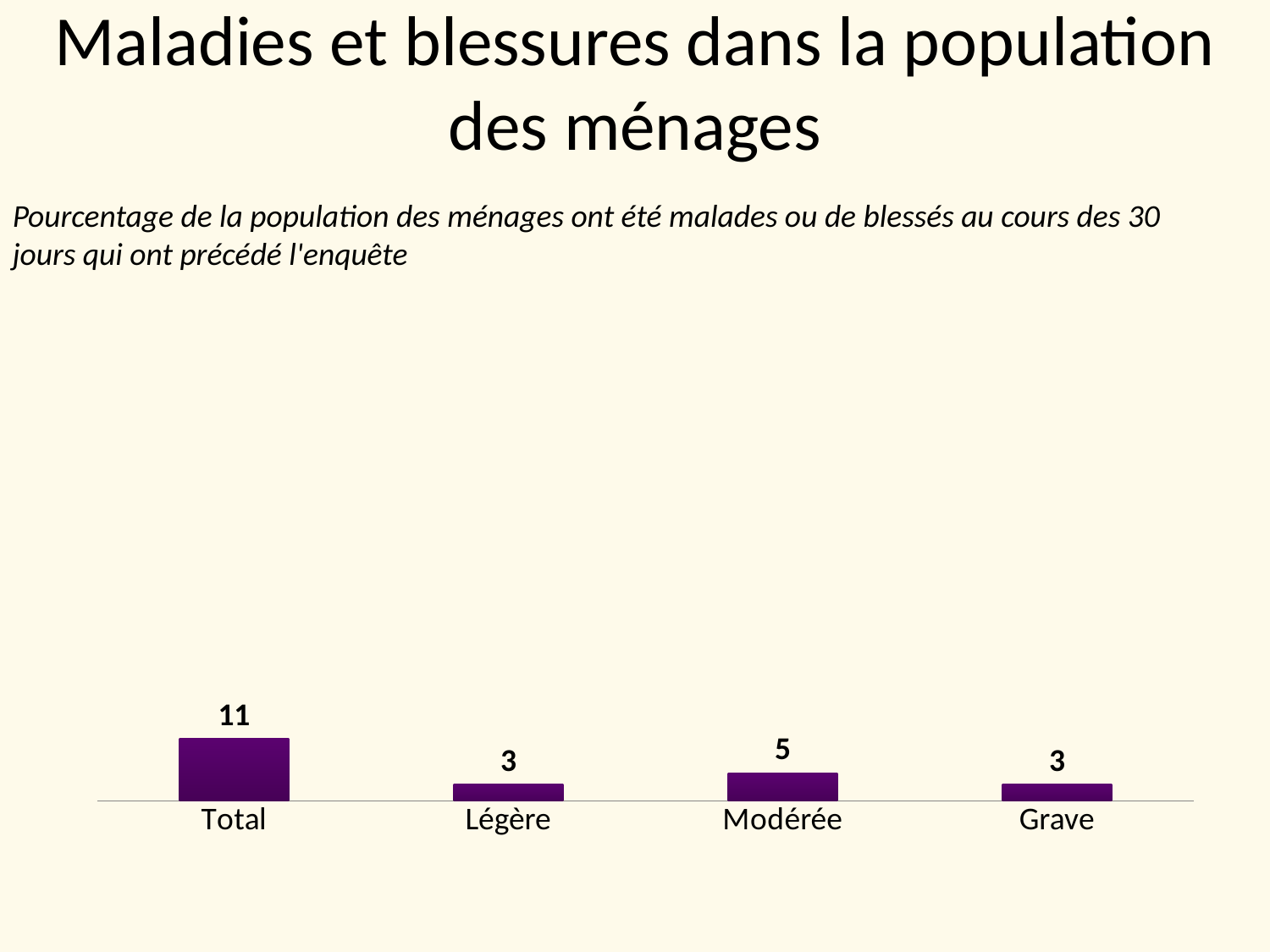

# Maladies et blessures dans la population des ménages
Pourcentage de la population des ménages ont été malades ou de blessés au cours des 30 jours qui ont précédé l'enquête

### Chart

| Category | Series 1 |
|---|---|
| Total | 11.0 |
| Légère | 3.0 |
| Modérée | 5.0 |
| Grave | 3.0 |